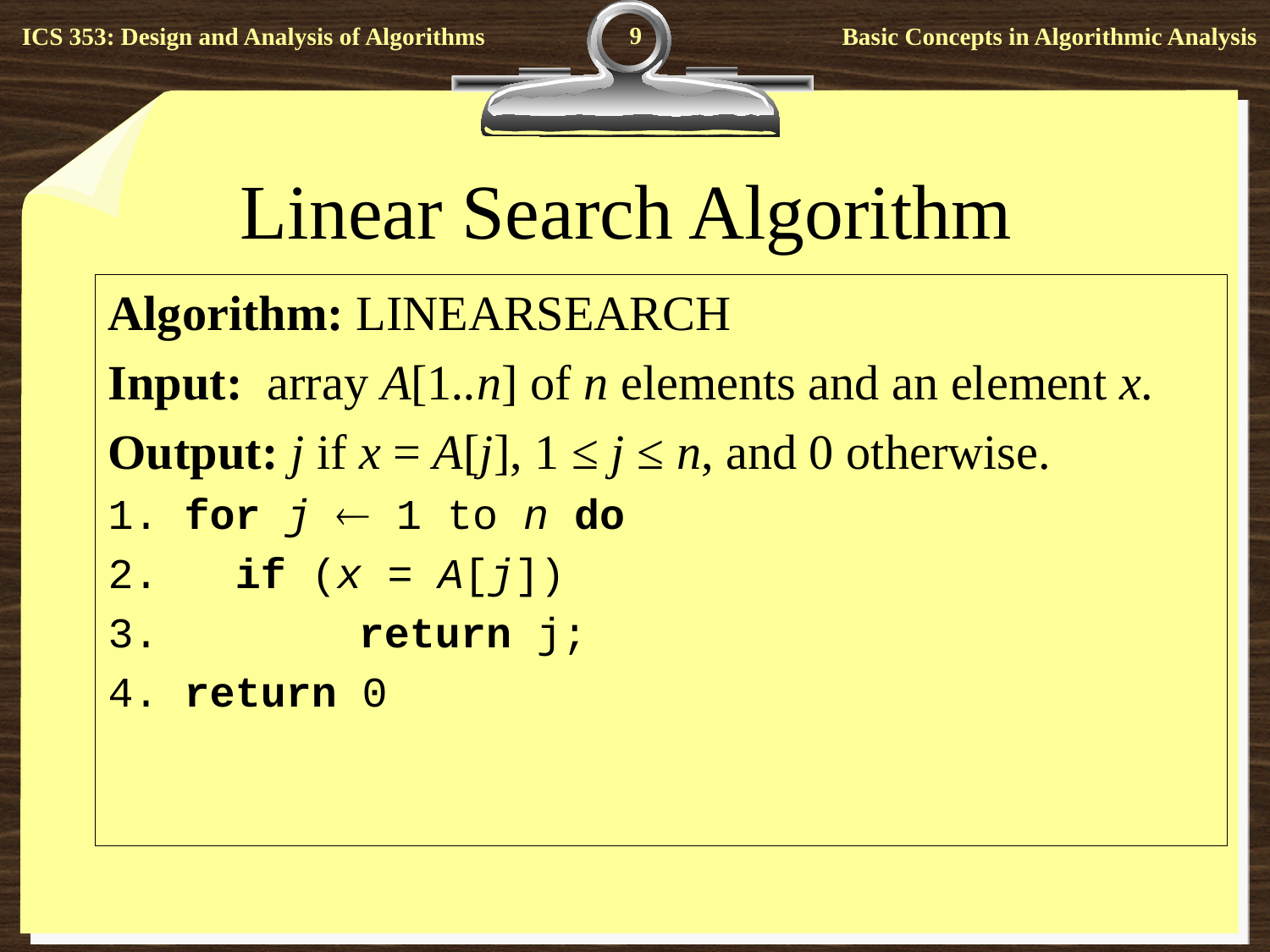

9
# Linear Search Algorithm
Algorithm: LINEARSEARCH
Input:  array A[1..n] of n elements and an element x.
Output: j if x = A[j], 1 ≤ j ≤ n, and 0 otherwise.
1. for j ← 1 to n do
2.   if (x = A[j])
3. 	   return j;
4. return 0